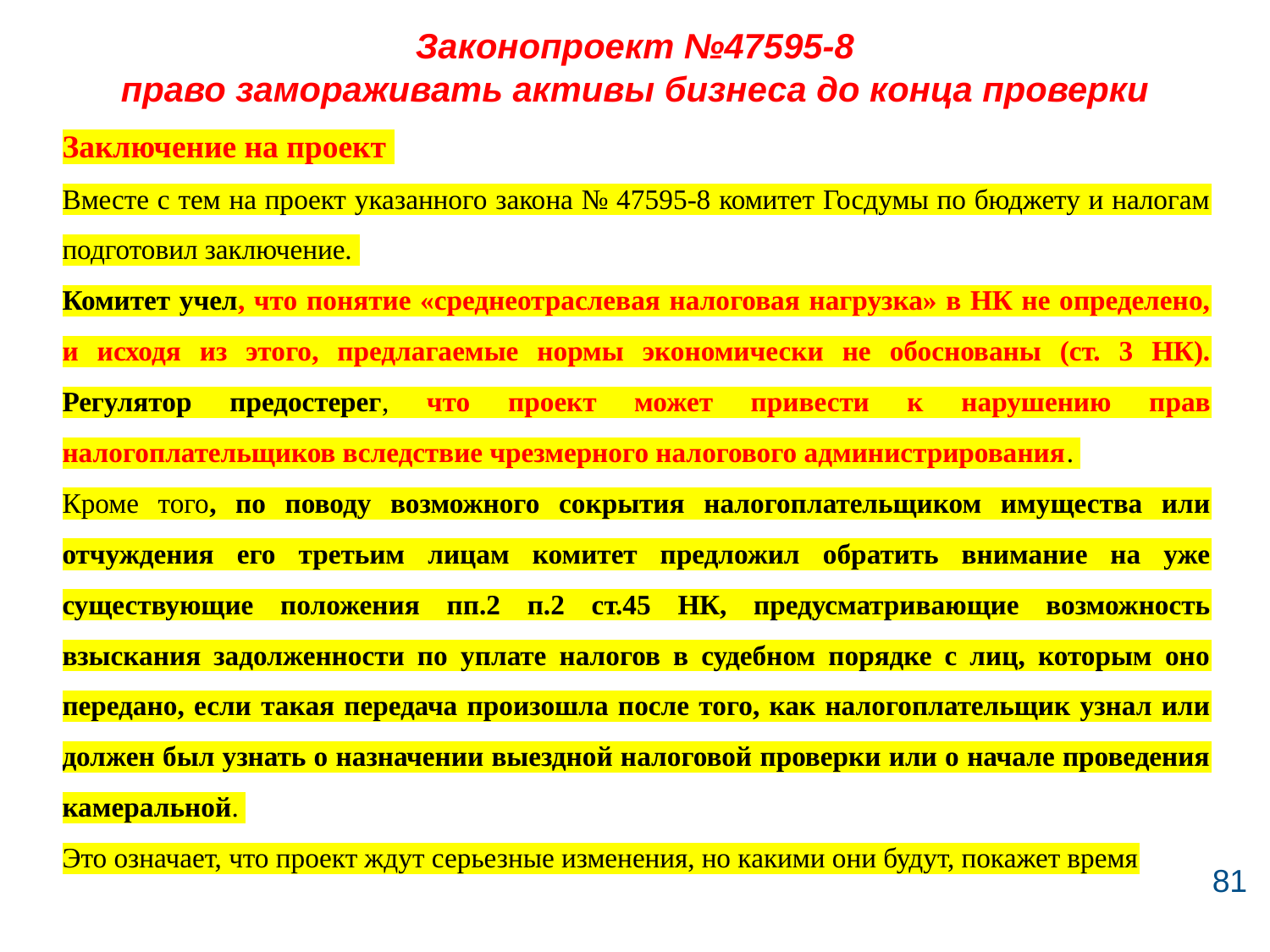

# Законопроект №47595-8 право замораживать активы бизнеса до конца проверки

Заключение на проект
Вместе с тем на проект указанного закона № 47595-8 комитет Госдумы по бюджету и налогам подготовил заключение.
Комитет учел, что понятие «среднеотраслевая налоговая нагрузка» в НК не определено, и исходя из этого, предлагаемые нормы экономически не обоснованы (ст. 3 НК). Регулятор предостерег, что проект может привести к нарушению прав налогоплательщиков вследствие чрезмерного налогового администрирования.
Кроме того, по поводу возможного сокрытия налогоплательщиком имущества или отчуждения его третьим лицам комитет предложил обратить внимание на уже существующие положения пп.2 п.2 ст.45 НК, предусматривающие возможность взыскания задолженности по уплате налогов в судебном порядке с лиц, которым оно передано, если такая передача произошла после того, как налогоплательщик узнал или должен был узнать о назначении выездной налоговой проверки или о начале проведения камеральной.
Это означает, что проект ждут серьезные изменения, но какими они будут, покажет время